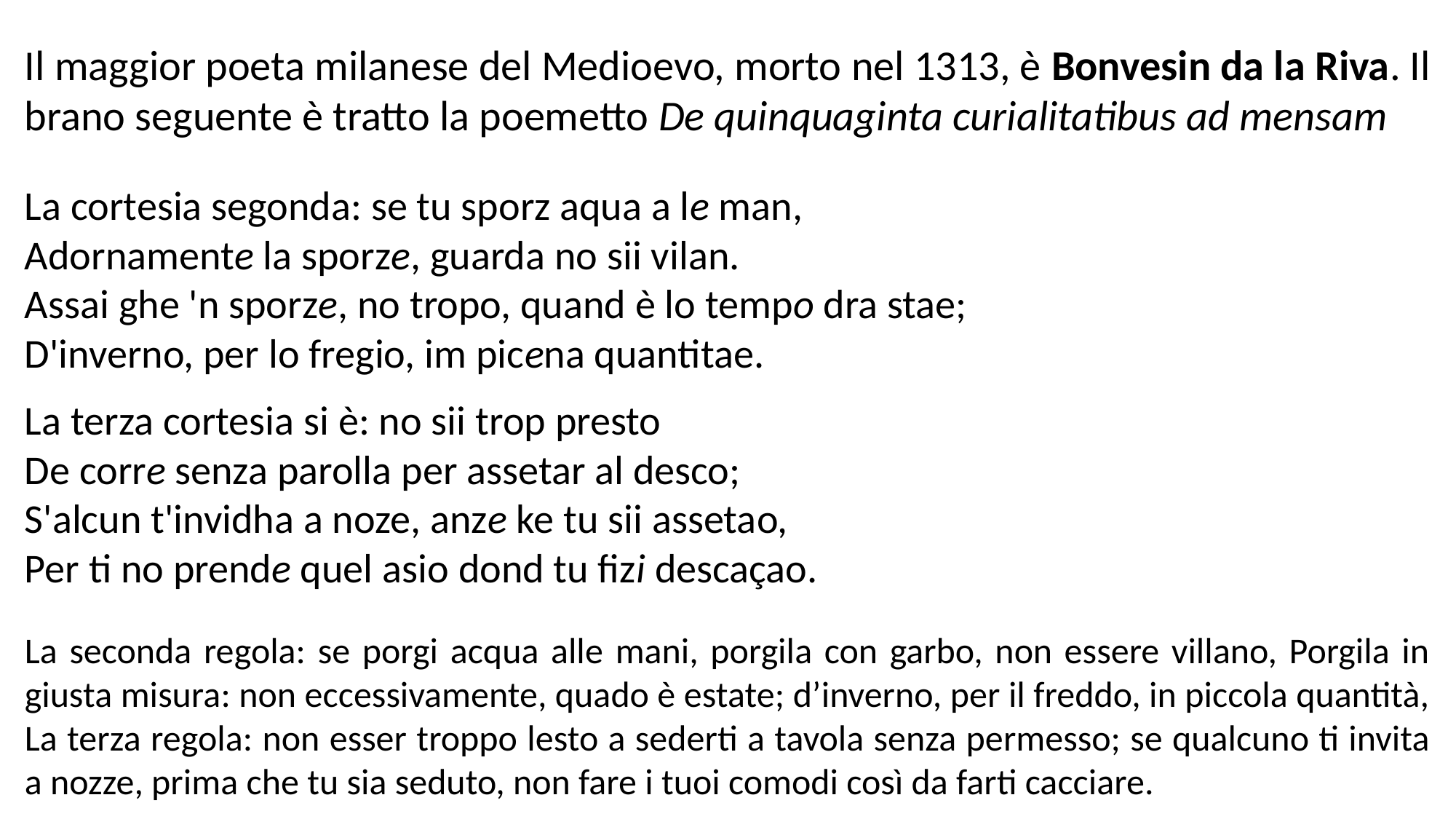

Il maggior poeta milanese del Medioevo, morto nel 1313, è Bonvesin da la Riva. Il brano seguente è tratto la poemetto De quinquaginta curialitatibus ad mensam

La cortesia segonda: se tu sporz aqua a le man,
Adornamente la sporze, guarda no sii vilan.
Assai ghe 'n sporze, no tropo, quand è lo tempo dra stae;
D'inverno, per lo fregio, im picena quantitae.

La terza cortesia si è: no sii trop presto
De corre senza parolla per assetar al desco;
S'alcun t'invidha a noze, anze ke tu sii assetao,
Per ti no prende quel asio dond tu fizi descaçao.

La seconda regola: se porgi acqua alle mani, porgila con garbo, non essere villano, Porgila in giusta misura: non eccessivamente, quado è estate; d’inverno, per il freddo, in piccola quantità, La terza regola: non esser troppo lesto a sederti a tavola senza permesso; se qualcuno ti invita a nozze, prima che tu sia seduto, non fare i tuoi comodi così da farti cacciare.